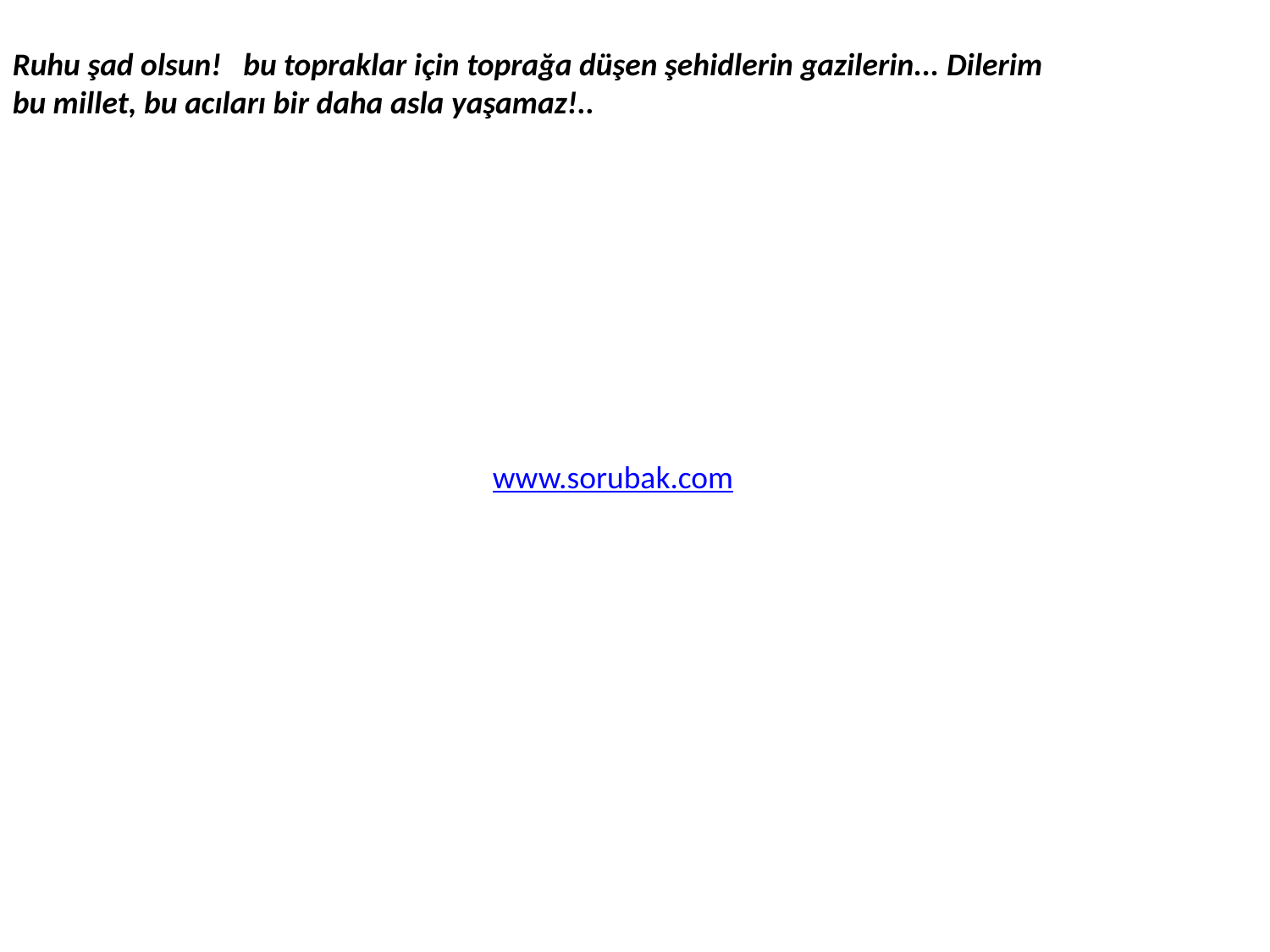

Ruhu şad olsun!   bu topraklar için toprağa düşen şehidlerin gazilerin... Dilerim bu millet, bu acıları bir daha asla yaşamaz!..
www.sorubak.com